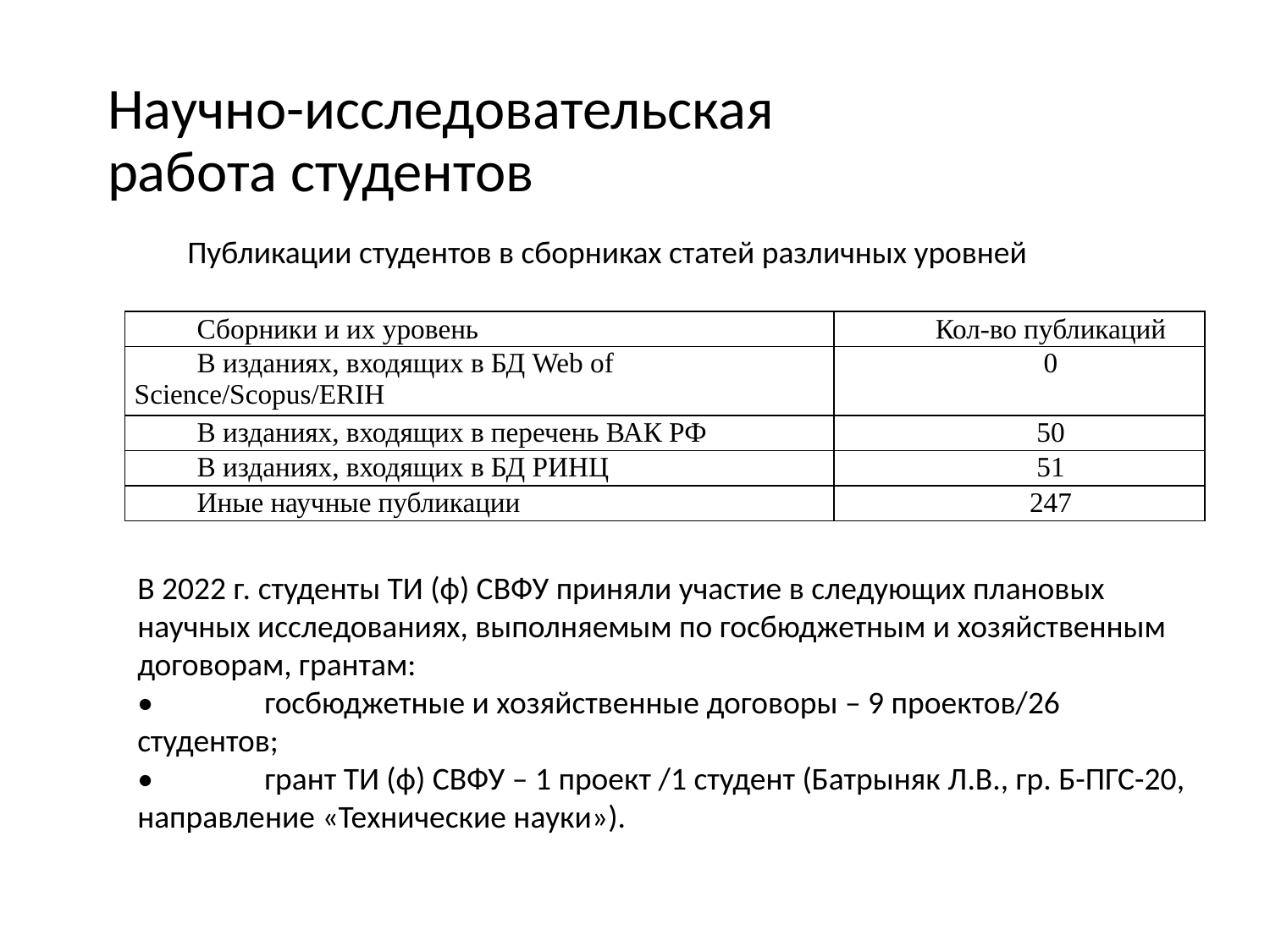

# Научно-исследовательская работа студентов
Публикации студентов в сборниках статей различных уровней
| Сборники и их уровень | Кол-во публикаций |
| --- | --- |
| В изданиях, входящих в БД Web of Science/Scopus/ERIH | 0 |
| В изданиях, входящих в перечень ВАК РФ | 50 |
| В изданиях, входящих в БД РИНЦ | 51 |
| Иные научные публикации | 247 |
В 2022 г. студенты ТИ (ф) СВФУ приняли участие в следующих плановых научных исследованиях, выполняемым по госбюджетным и хозяйственным договорам, грантам:
•	госбюджетные и хозяйственные договоры – 9 проектов/26 студентов;
•	грант ТИ (ф) СВФУ – 1 проект /1 студент (Батрыняк Л.В., гр. Б-ПГС-20, направление «Технические науки»).